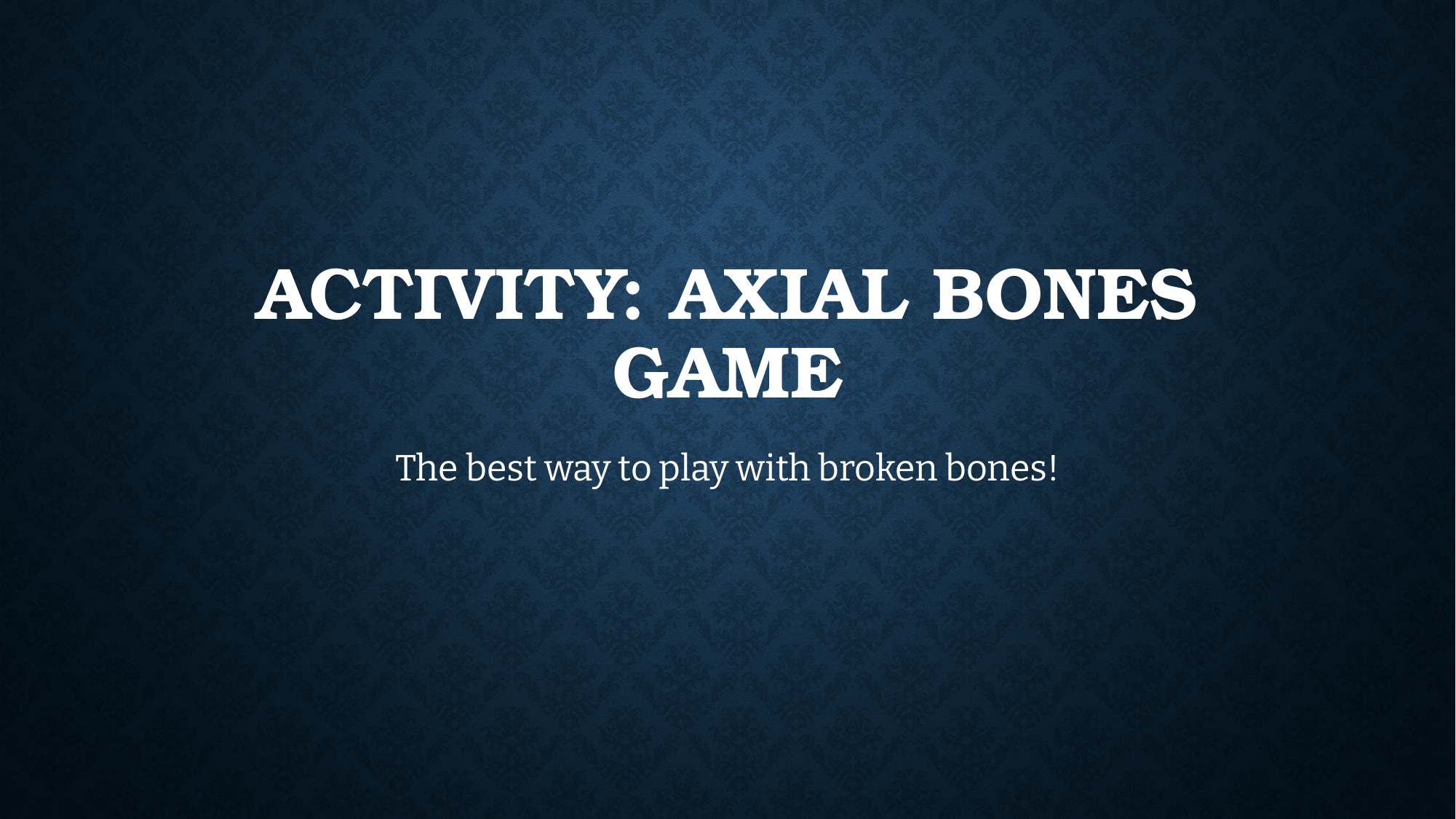

# Activity: Axial Bones Game
The best way to play with broken bones!